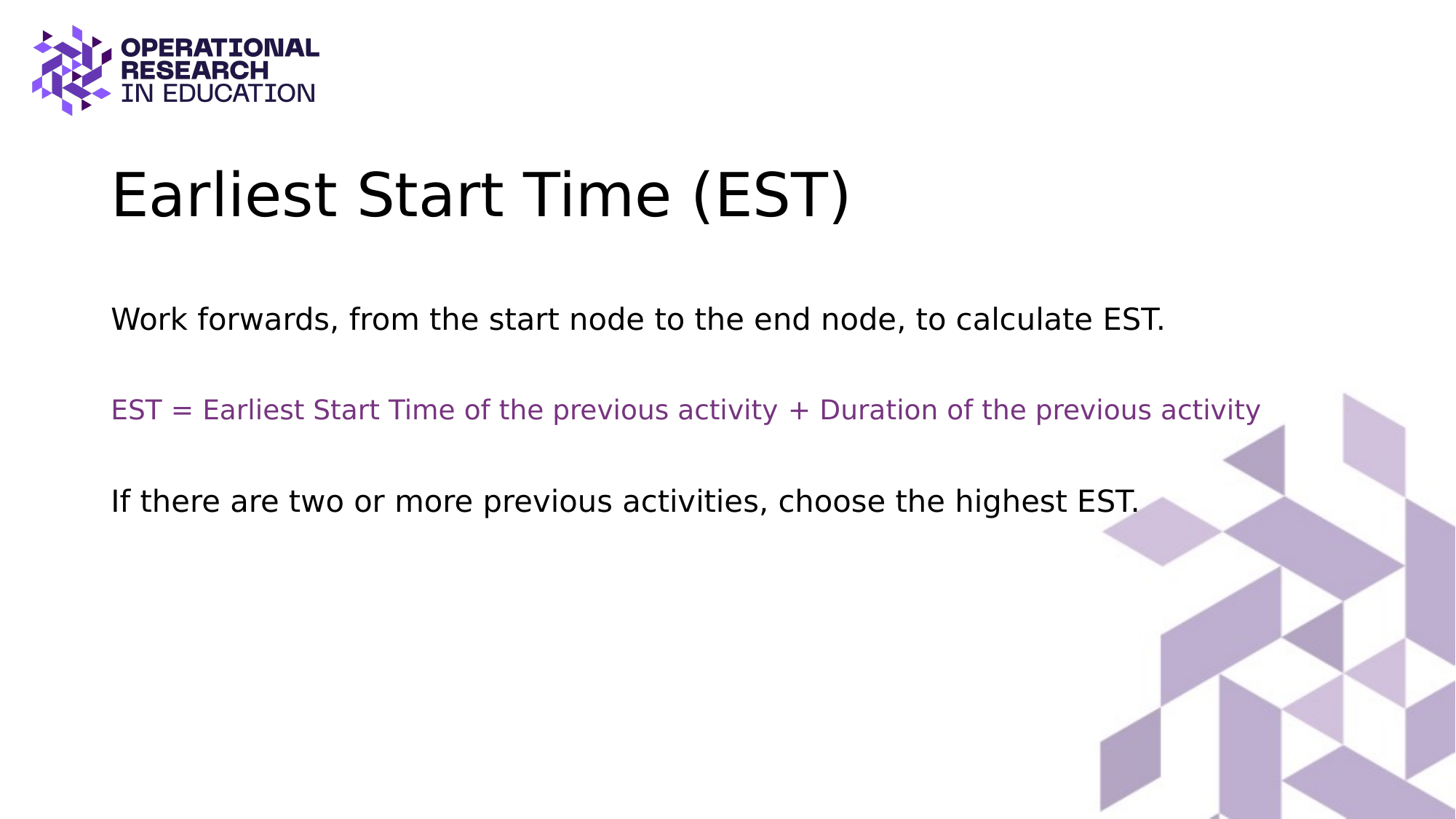

# Earliest Start Time (EST)
Work forwards, from the start node to the end node, to calculate EST.

EST = Earliest Start Time of the previous activity + Duration of the previous activity

If there are two or more previous activities, choose the highest EST.